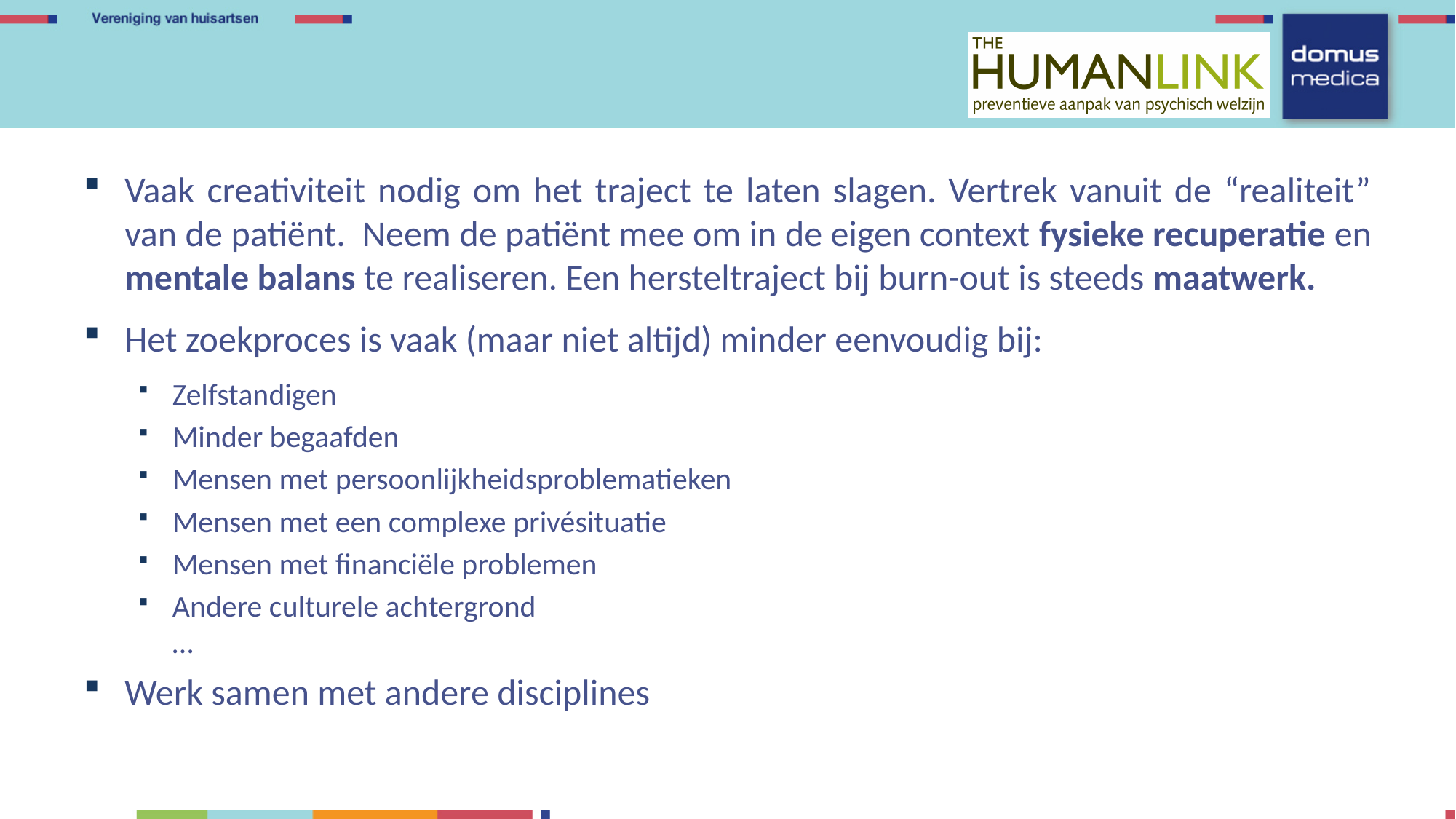

Vaak creativiteit nodig om het traject te laten slagen. Vertrek vanuit de “realiteit” van de patiënt.  Neem de patiënt mee om in de eigen context fysieke recuperatie en mentale balans te realiseren. Een hersteltraject bij burn-out is steeds maatwerk.
Het zoekproces is vaak (maar niet altijd) minder eenvoudig bij:
Zelfstandigen
Minder begaafden
Mensen met persoonlijkheidsproblematieken
Mensen met een complexe privésituatie
Mensen met financiële problemen
Andere culturele achtergrond
…
Werk samen met andere disciplines